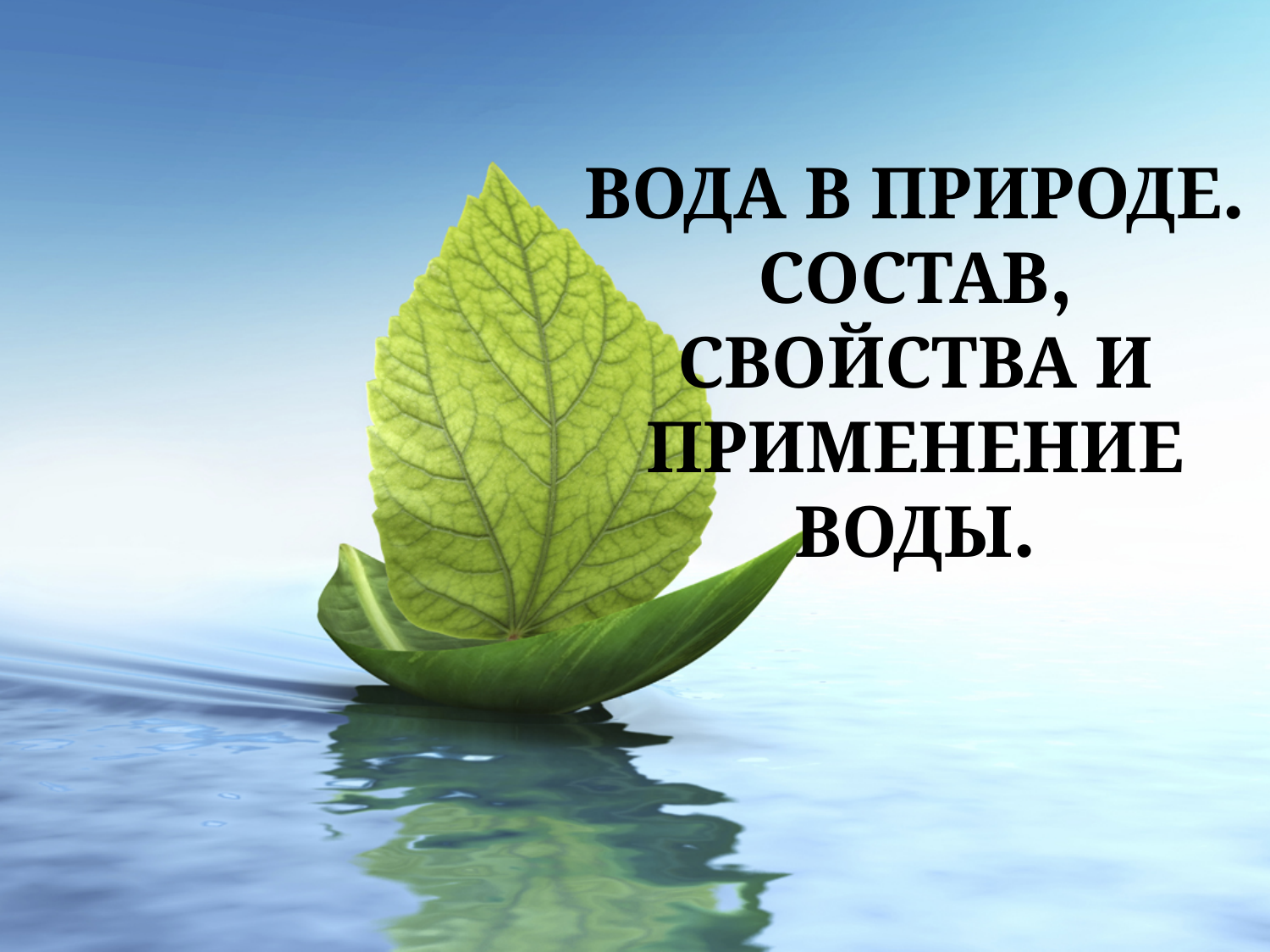

# Вода в природе. Состав, свойства и применение воды.